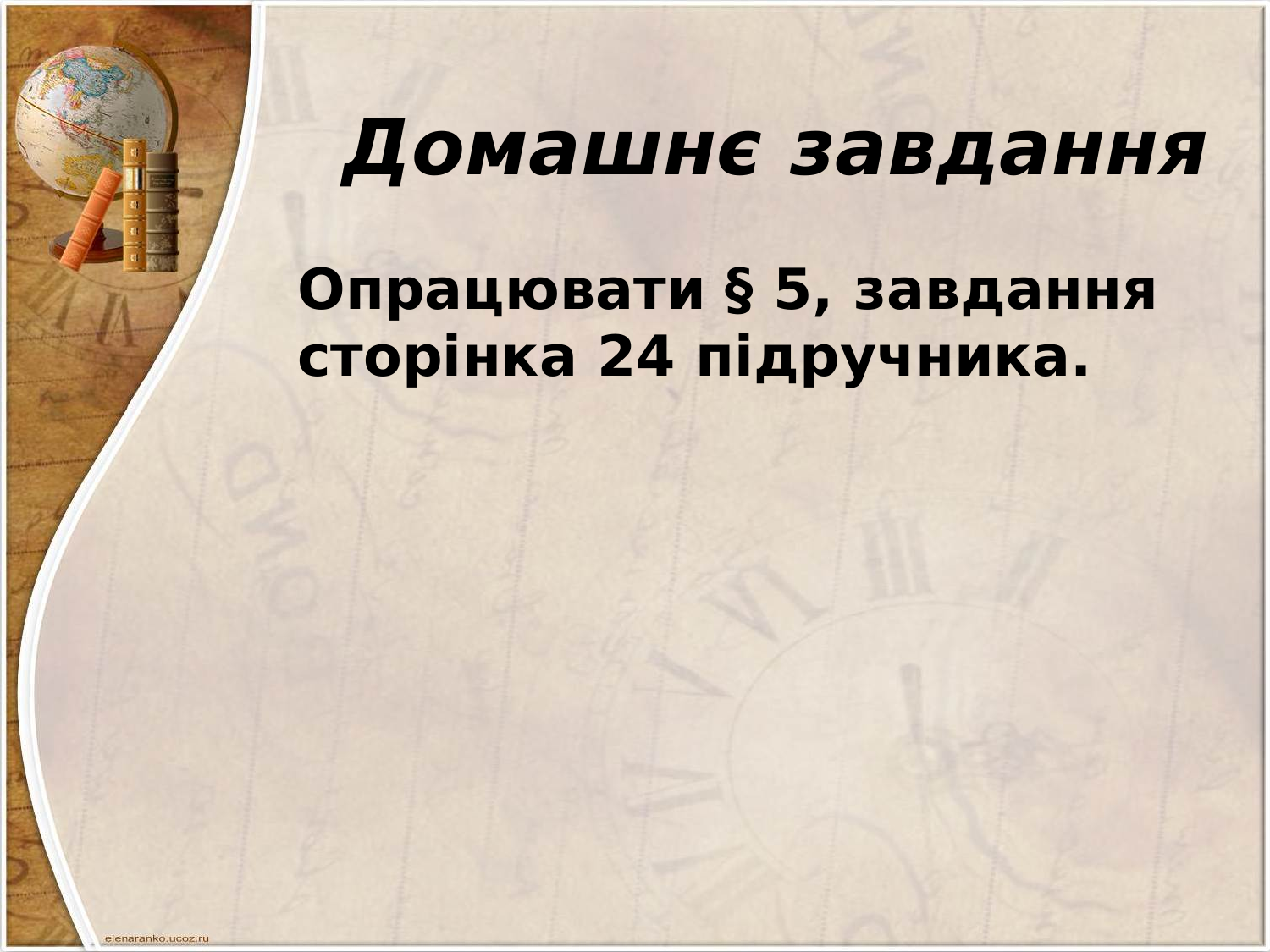

# Домашнє завдання
Опрацювати § 5, завдання сторінка 24 підручника.